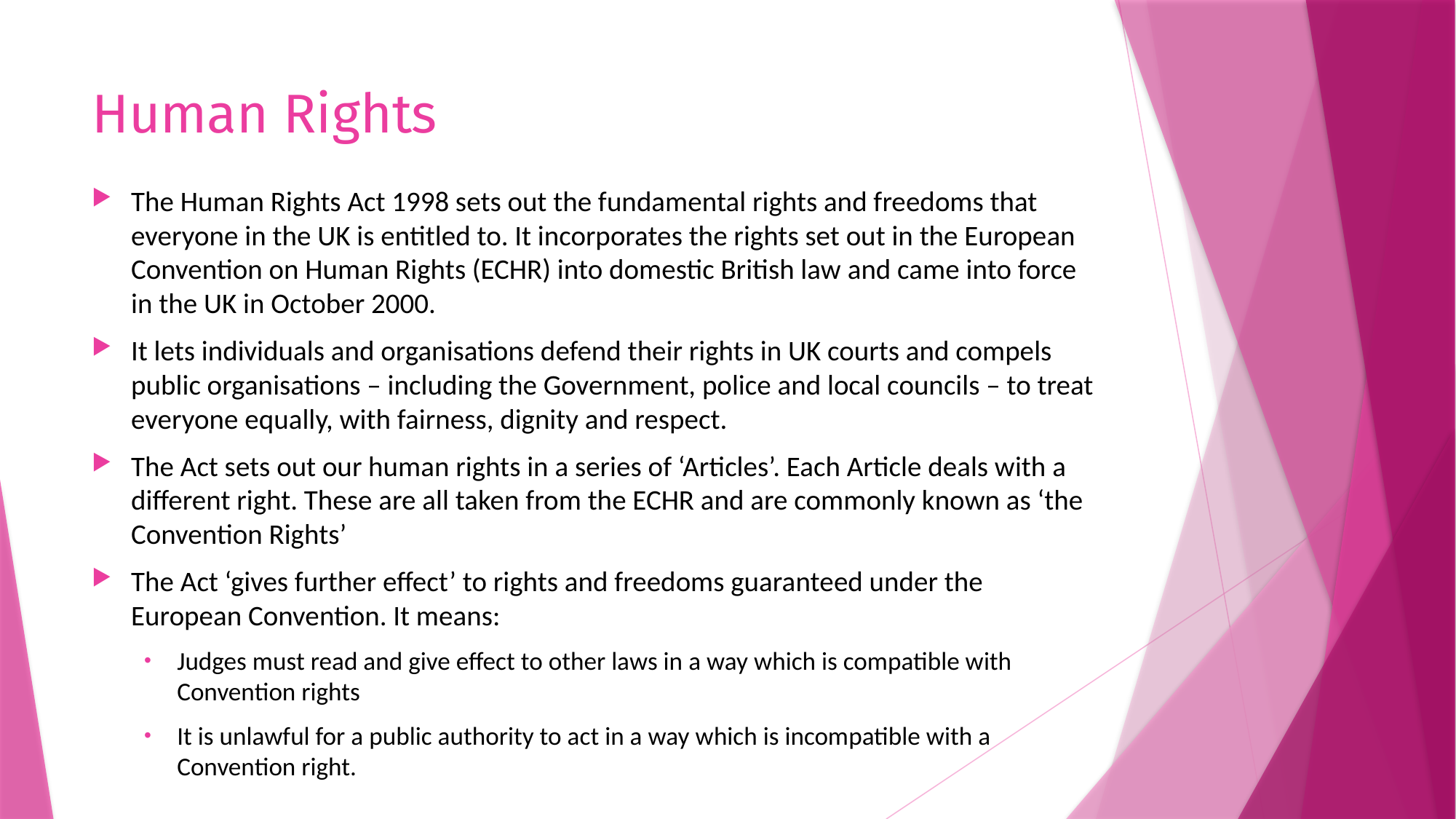

# Human Rights
The Human Rights Act 1998 sets out the fundamental rights and freedoms that everyone in the UK is entitled to. It incorporates the rights set out in the European Convention on Human Rights (ECHR) into domestic British law and came into force in the UK in October 2000.
It lets individuals and organisations defend their rights in UK courts and compels public organisations – including the Government, police and local councils – to treat everyone equally, with fairness, dignity and respect.
The Act sets out our human rights in a series of ‘Articles’. Each Article deals with a different right. These are all taken from the ECHR and are commonly known as ‘the Convention Rights’
The Act ‘gives further effect’ to rights and freedoms guaranteed under the European Convention. It means:
Judges must read and give effect to other laws in a way which is compatible with Convention rights
It is unlawful for a public authority to act in a way which is incompatible with a Convention right.